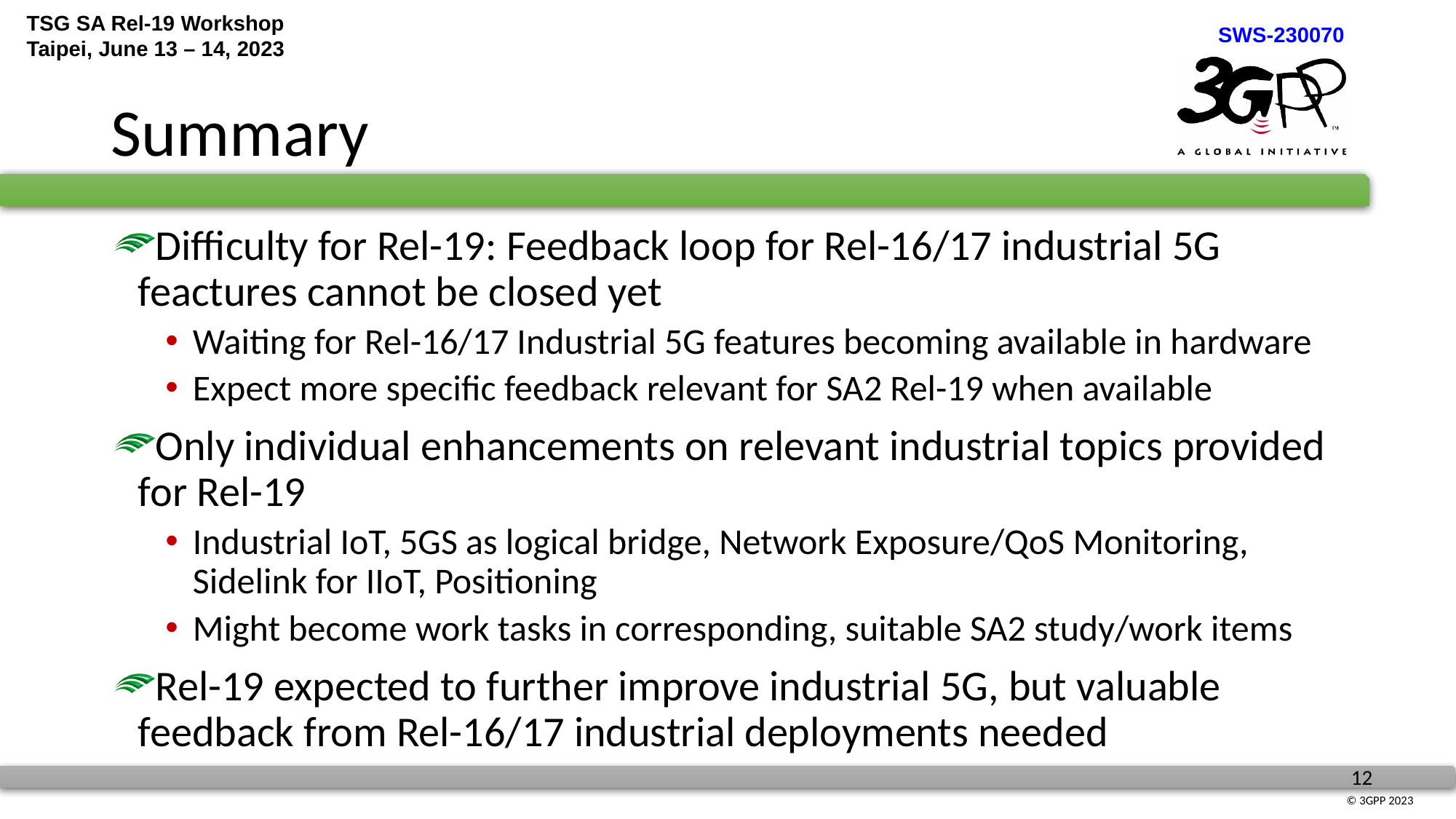

# Summary
Difficulty for Rel-19: Feedback loop for Rel-16/17 industrial 5G feactures cannot be closed yet
Waiting for Rel-16/17 Industrial 5G features becoming available in hardware
Expect more specific feedback relevant for SA2 Rel-19 when available
Only individual enhancements on relevant industrial topics provided for Rel-19
Industrial IoT, 5GS as logical bridge, Network Exposure/QoS Monitoring, Sidelink for IIoT, Positioning
Might become work tasks in corresponding, suitable SA2 study/work items
Rel-19 expected to further improve industrial 5G, but valuable feedback from Rel-16/17 industrial deployments needed